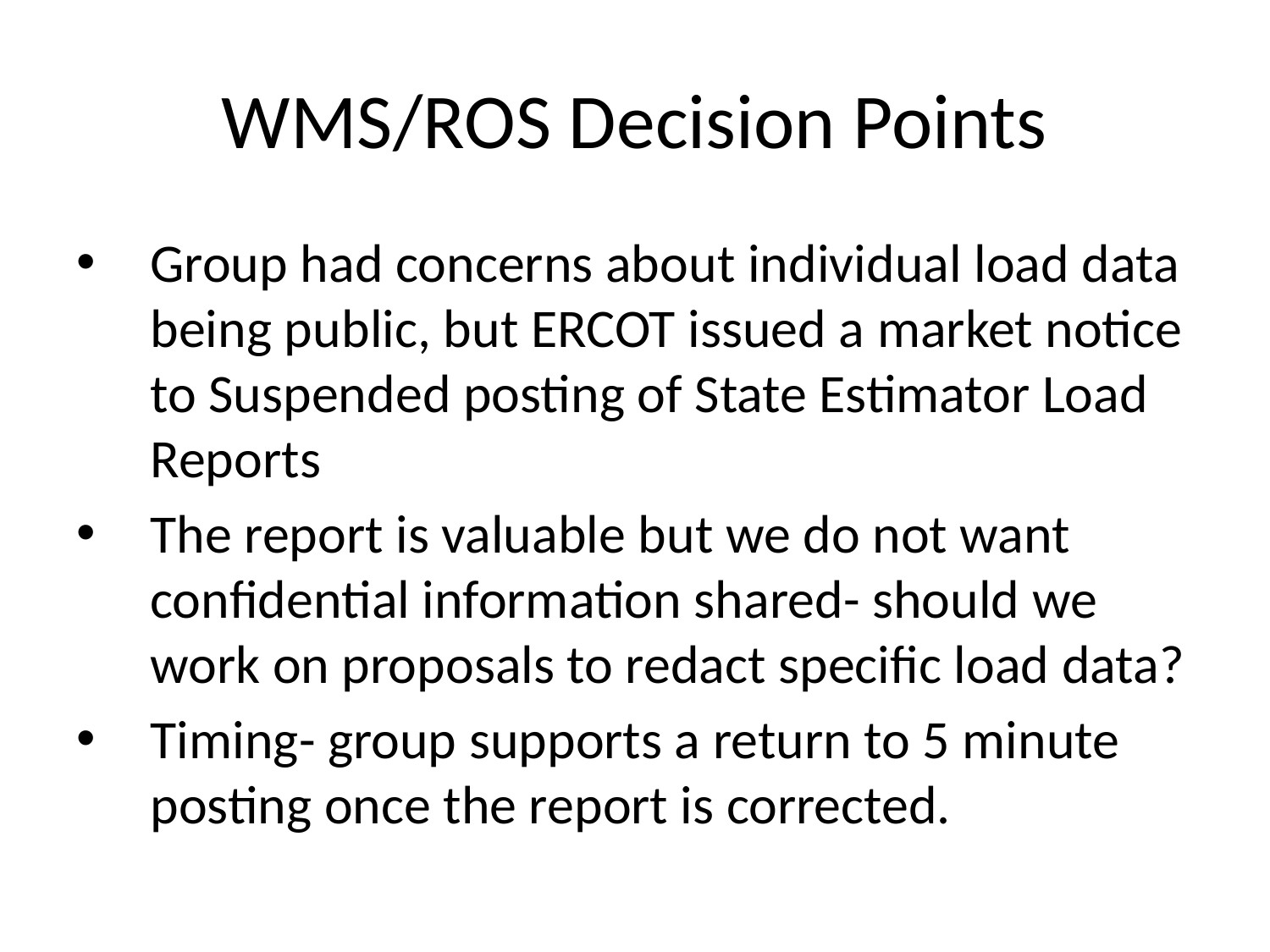

# WMS/ROS Decision Points
Group had concerns about individual load data being public, but ERCOT issued a market notice to Suspended posting of State Estimator Load Reports
The report is valuable but we do not want confidential information shared- should we work on proposals to redact specific load data?
Timing- group supports a return to 5 minute posting once the report is corrected.